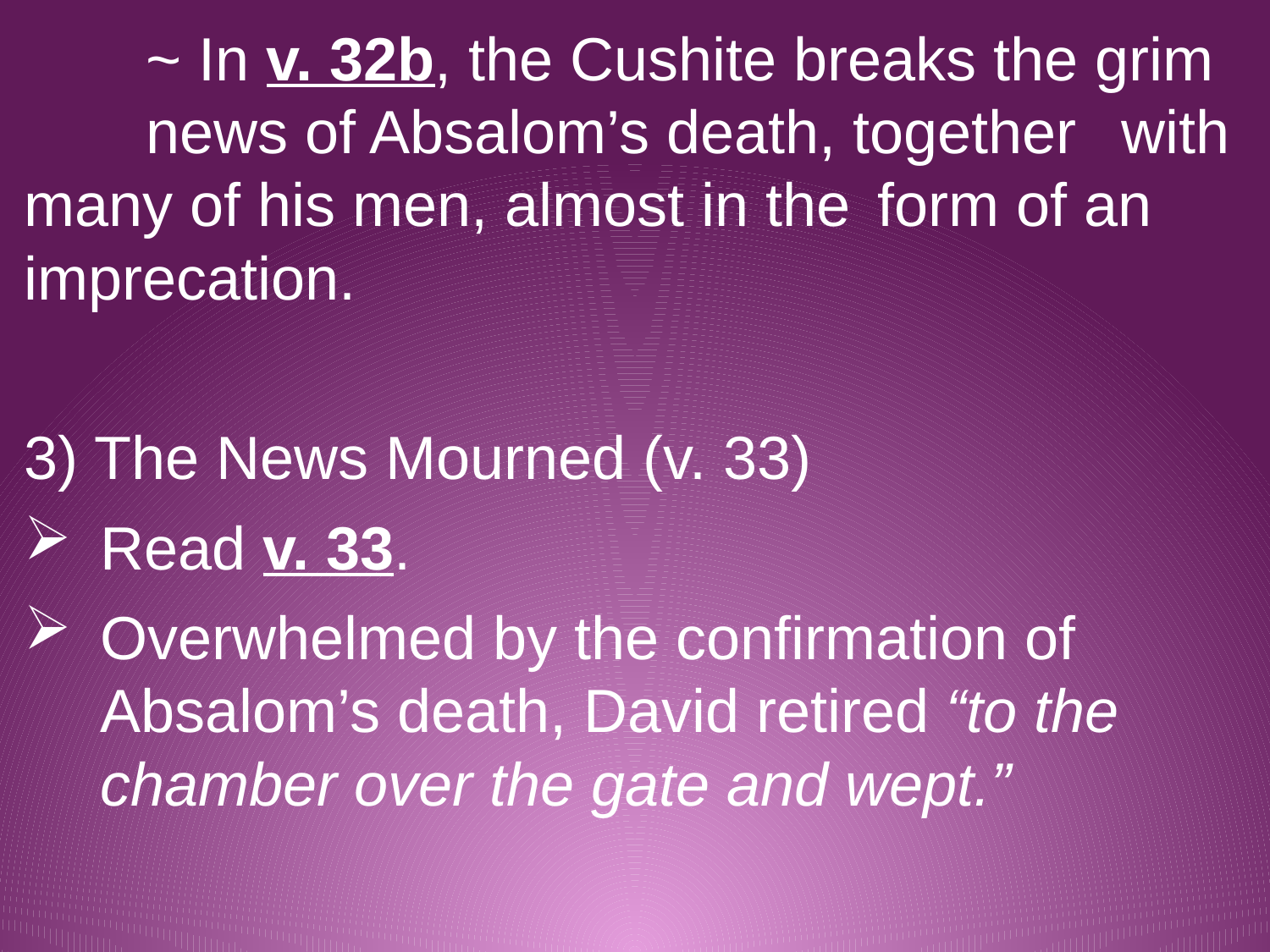

~ In v. 32b, the Cushite breaks the grim 					news of Absalom’s death, together 						with many of his men, almost in the 					form of an imprecation.

3) The News Mourned (v. 33)
Read v. 33.
Overwhelmed by the confirmation of Absalom’s death, David retired “to the chamber over the gate and wept.”